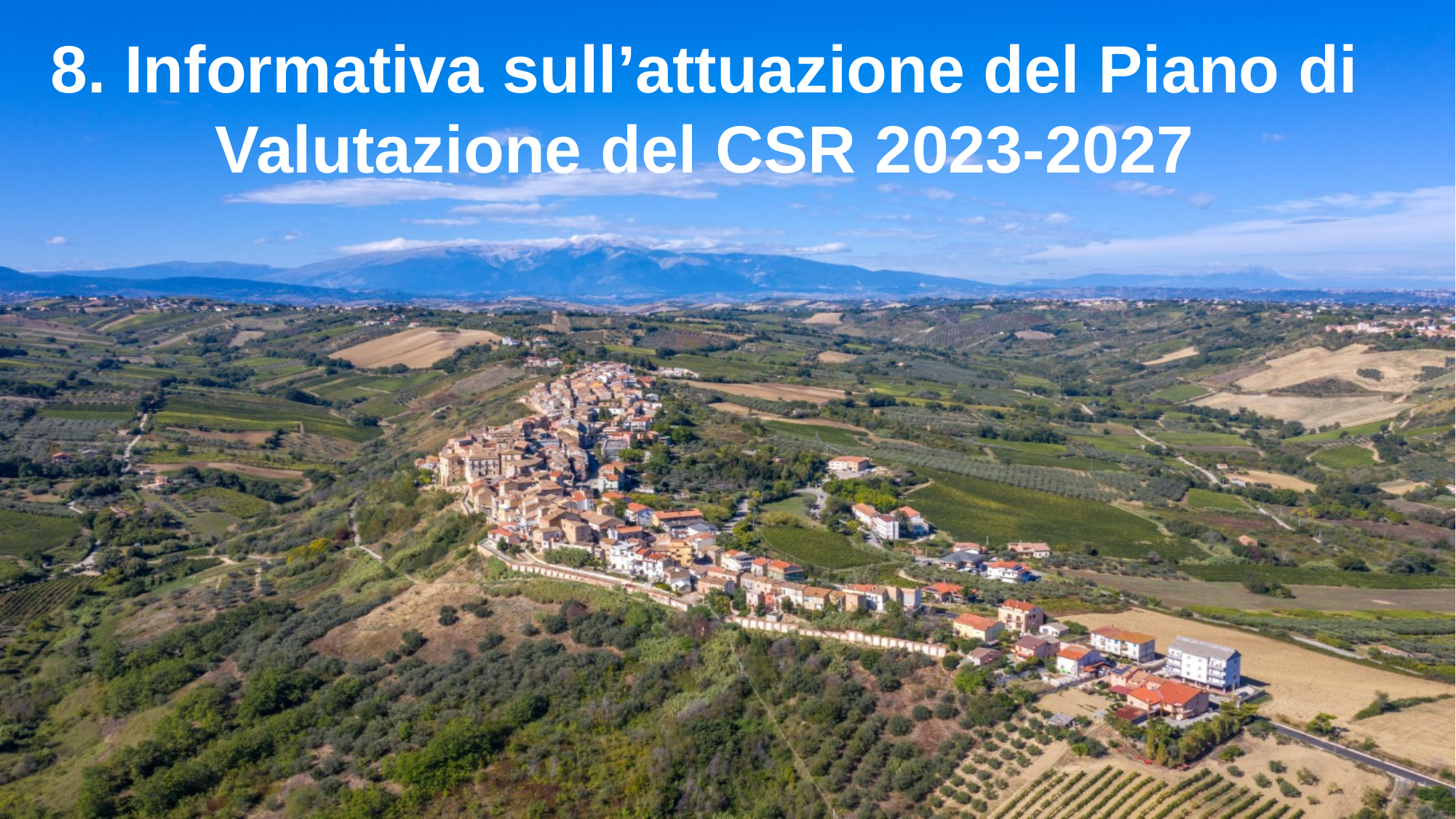

8. Informativa sull’attuazione del Piano di Valutazione del CSR 2023-2027